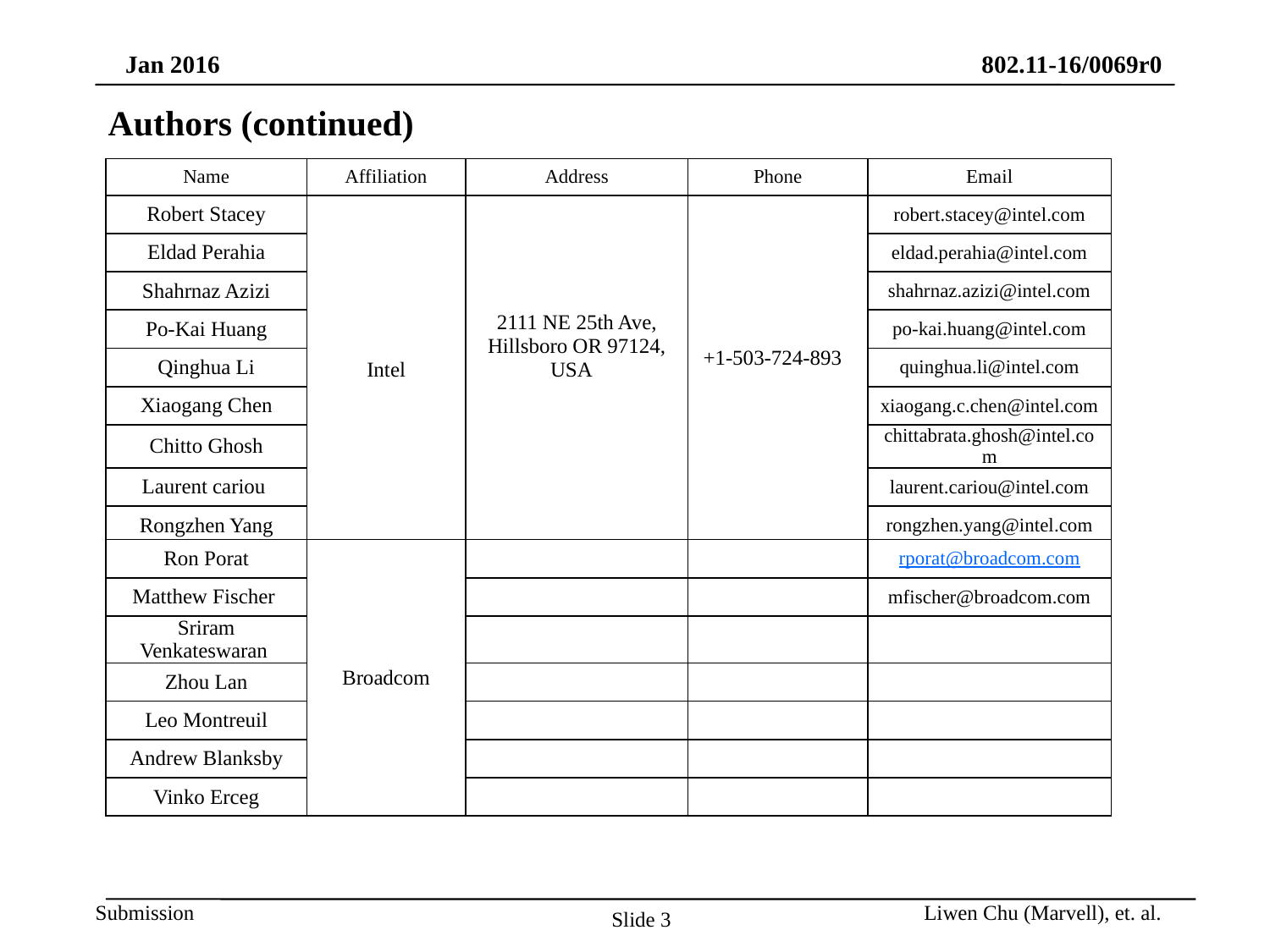

# Authors (continued)
| Name | Affiliation | Address | Phone | Email |
| --- | --- | --- | --- | --- |
| Robert Stacey | Intel | 2111 NE 25th Ave, Hillsboro OR 97124, USA | +1-503-724-893 | robert.stacey@intel.com |
| Eldad Perahia |  |  |  | eldad.perahia@intel.com |
| Shahrnaz Azizi |  |  |  | shahrnaz.azizi@intel.com |
| Po-Kai Huang |  |  |  | po-kai.huang@intel.com |
| Qinghua Li |  |  |  | quinghua.li@intel.com |
| Xiaogang Chen |  |  |  | xiaogang.c.chen@intel.com |
| Chitto Ghosh |  |  |  | chittabrata.ghosh@intel.com |
| Laurent cariou |  |  |  | laurent.cariou@intel.com |
| Rongzhen Yang |  |  |  | rongzhen.yang@intel.com |
| Ron Porat | Broadcom |  |  | rporat@broadcom.com |
| --- | --- | --- | --- | --- |
| Matthew Fischer |  |  |  | mfischer@broadcom.com |
| Sriram Venkateswaran |  |  |  |  |
| Zhou Lan |  |  |  |  |
| Leo Montreuil |  |  |  |  |
| Andrew Blanksby |  |  |  |  |
| Vinko Erceg |  |  |  |  |
Liwen Chu (Marvell), et. al.
Slide 3